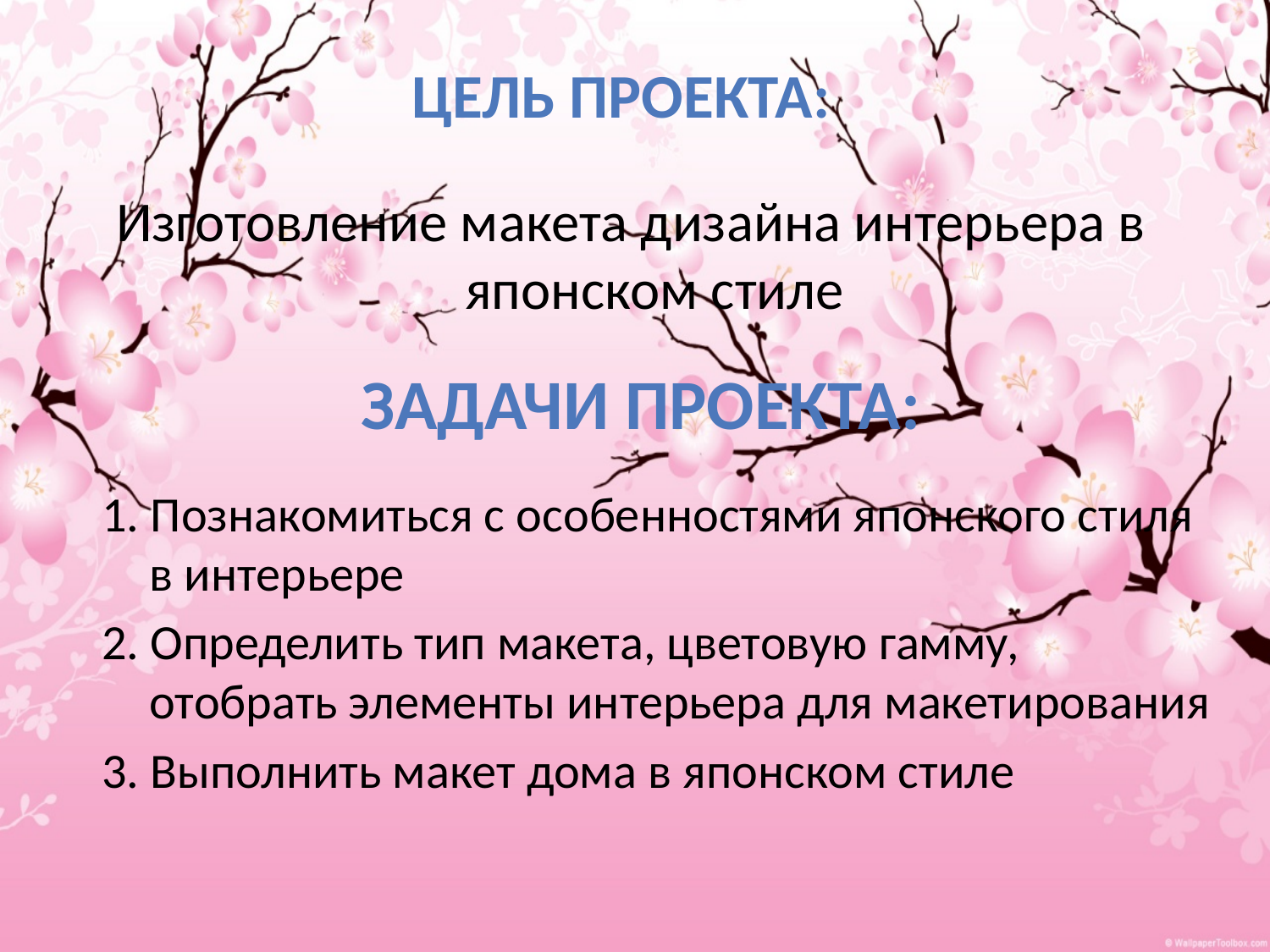

# Цель проекта:
Изготовление макета дизайна интерьера в японском стиле
Задачи проекта:
1. Познакомиться с особенностями японского стиля в интерьере
2. Определить тип макета, цветовую гамму,  отобрать элементы интерьера для макетирования
3. Выполнить макет дома в японском стиле